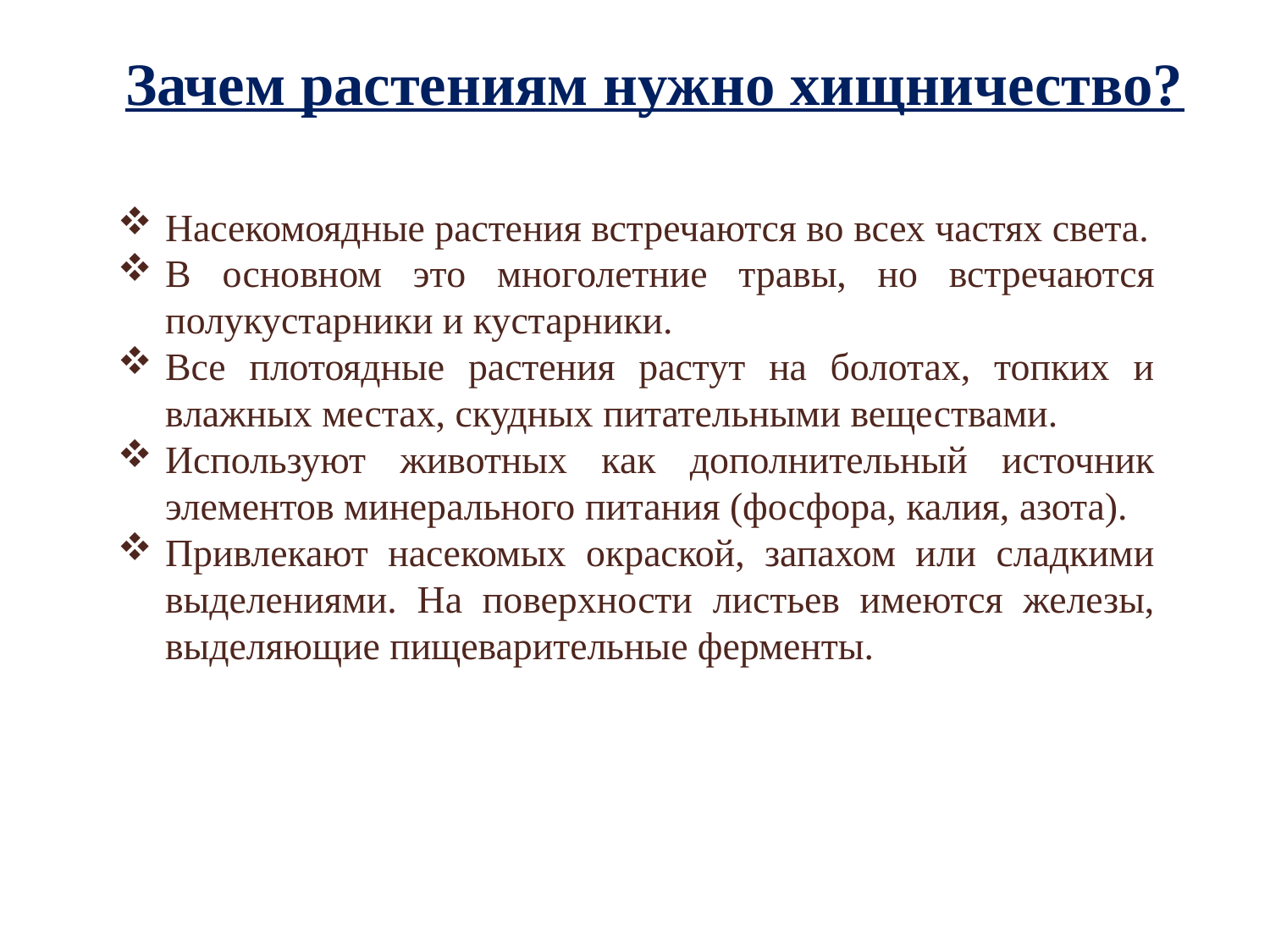

# Зачем растениям нужно хищничество?
Насекомоядные растения встречаются во всех частях света.
В основном это многолетние травы, но встречаются полукустарники и кустарники.
Все плотоядные растения растут на болотах, топких и влажных местах, скудных питательными веществами.
Используют животных как дополнительный источник элементов минерального питания (фосфора, калия, азота).
Привлекают насекомых окраской, запахом или сладкими выделениями. На поверхности листьев имеются железы, выделяющие пищеварительные ферменты.